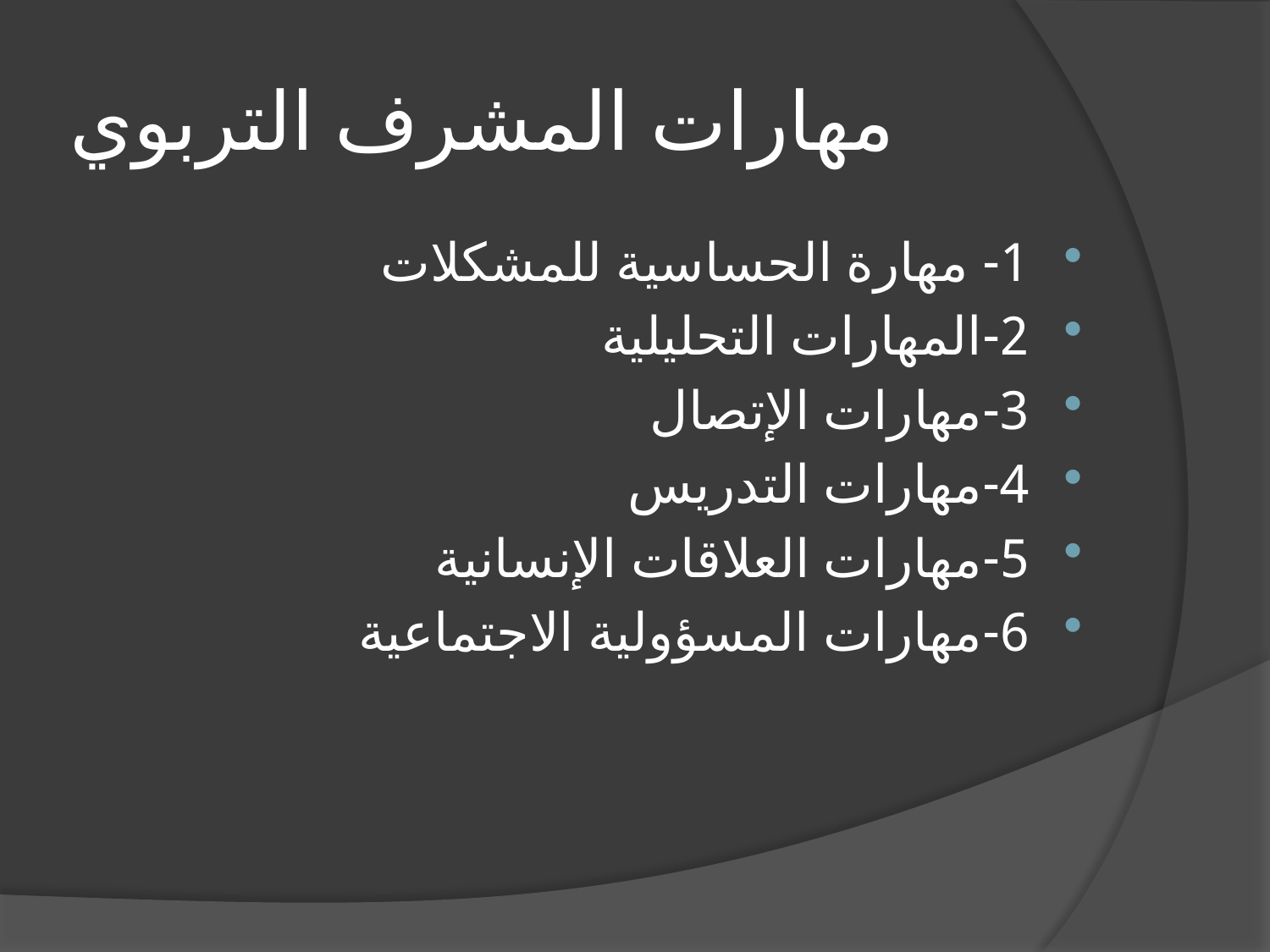

# مهارات المشرف التربوي
1- مهارة الحساسية للمشكلات
2-المهارات التحليلية
3-مهارات الإتصال
4-مهارات التدريس
5-مهارات العلاقات الإنسانية
6-مهارات المسؤولية الاجتماعية